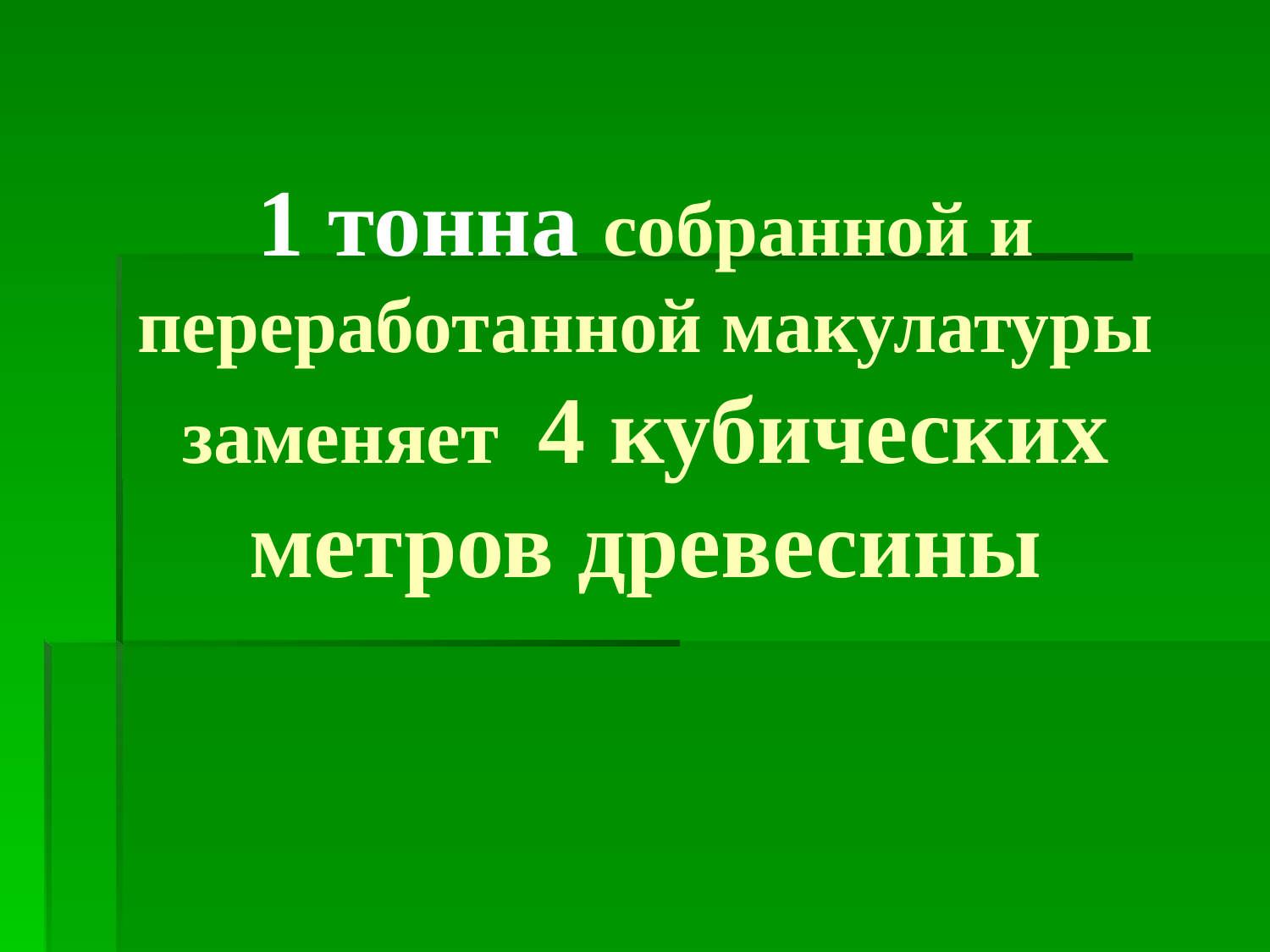

# 1 тонна собранной и переработанной макулатуры заменяет  4 кубических метров древесины